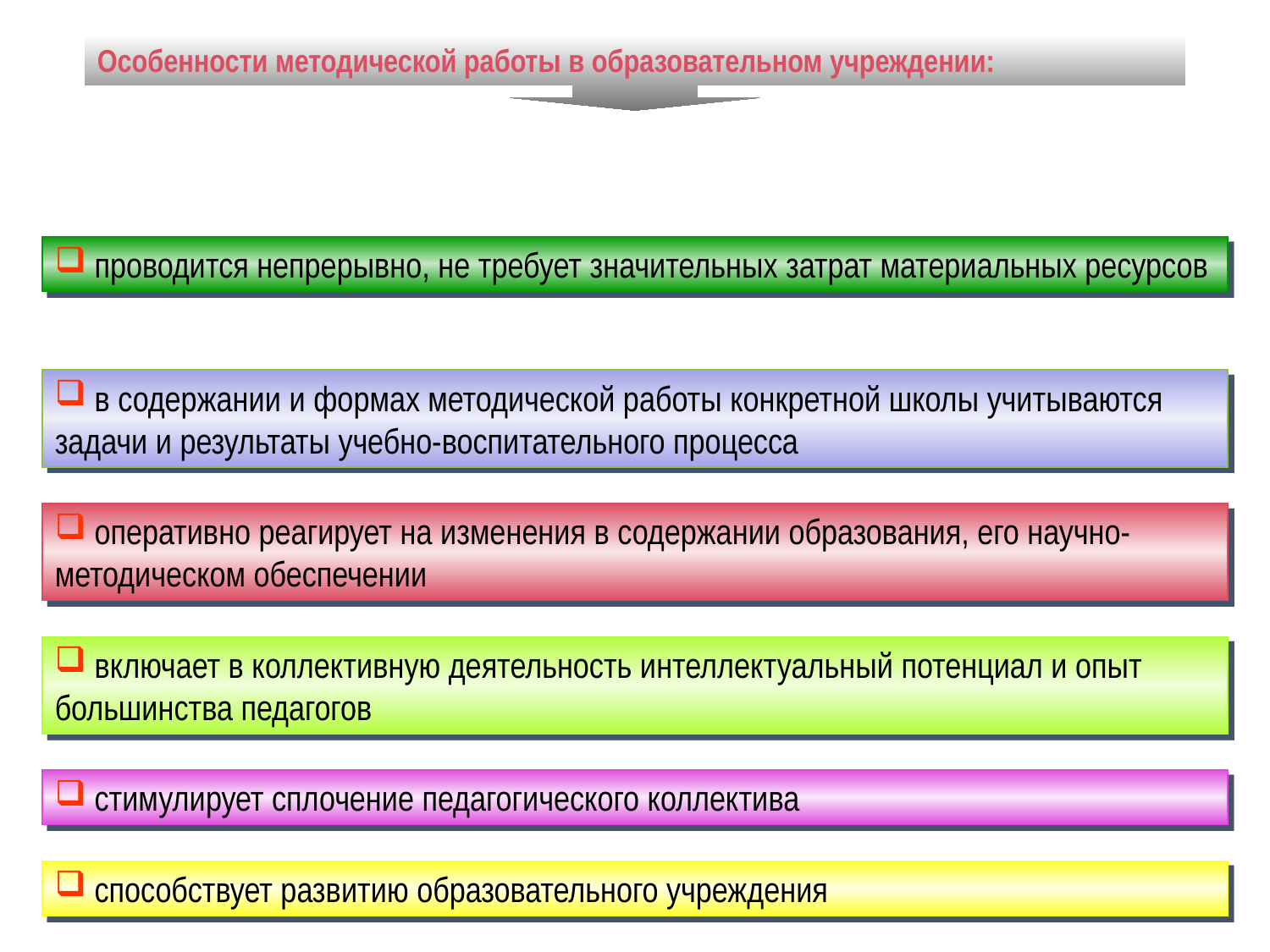

Особенности методической работы в образовательном учреждении:
 проводится непрерывно, не требует значительных затрат материальных ресурсов
 в содержании и формах методической работы конкретной школы учитываются задачи и результаты учебно-воспитательного процесса
 оперативно реагирует на изменения в содержании образования, его научно-  методическом обеспечении
 включает в коллективную деятельность интеллектуальный потенциал и опыт большинства педагогов
 стимулирует сплочение педагогического коллектива
 способствует развитию образовательного учреждения